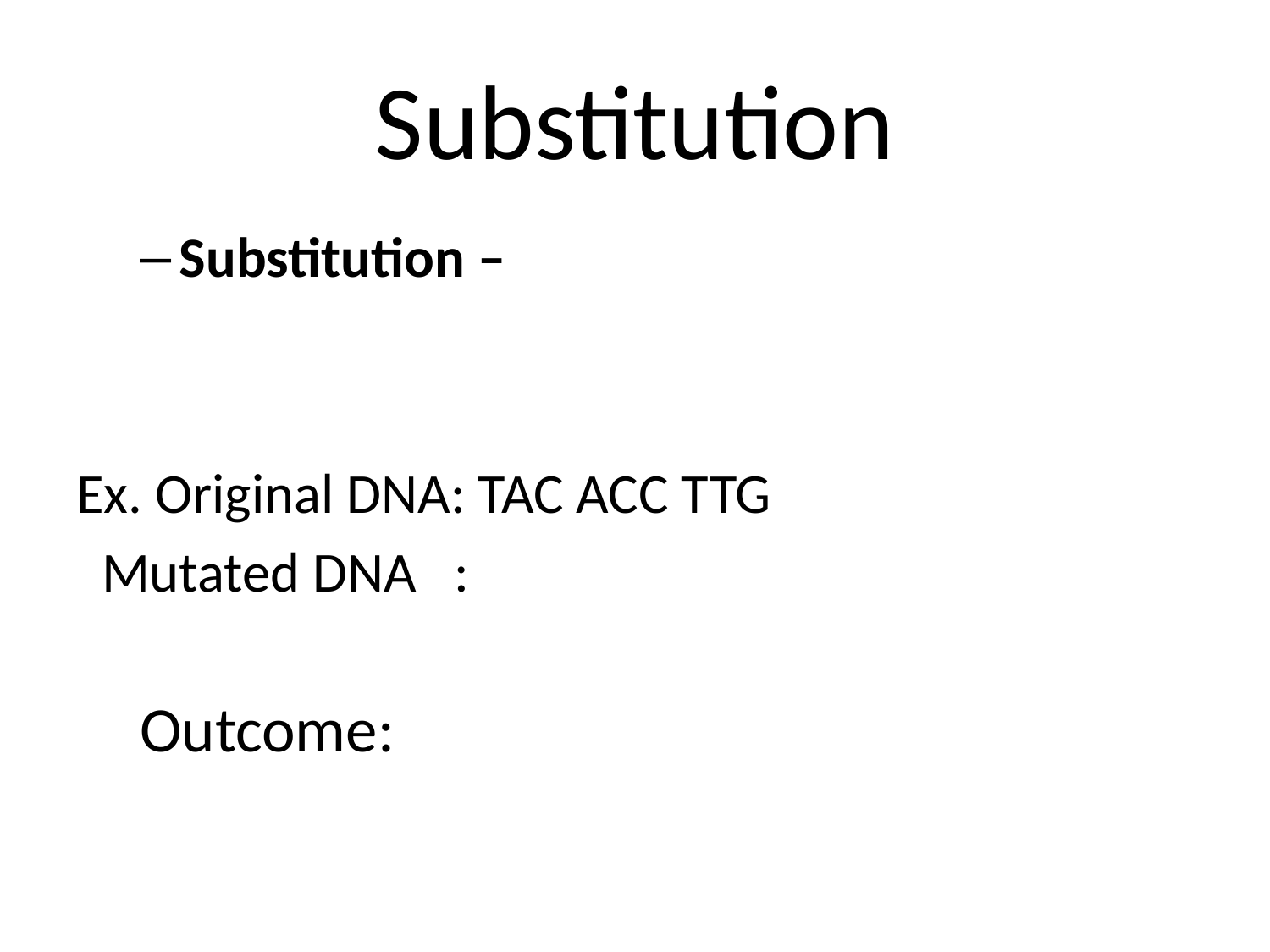

# Substitution
Substitution –

Ex. Original DNA: TAC ACC TTG
  Mutated DNA   :

Outcome: